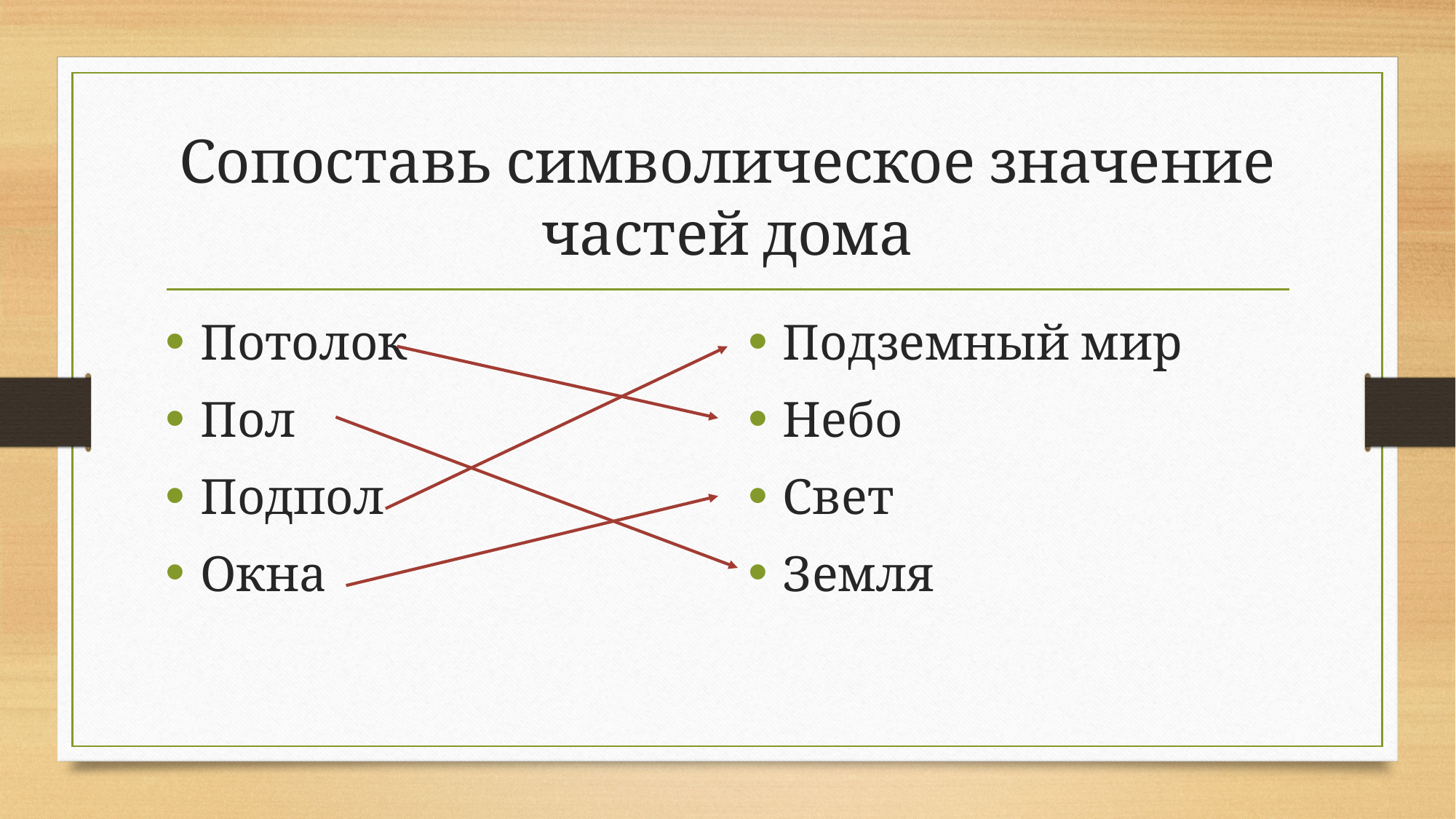

# Сопоставь символическое значение частей дома
Потолок
Пол
Подпол
Окна
Подземный мир
Небо
Свет
Земля